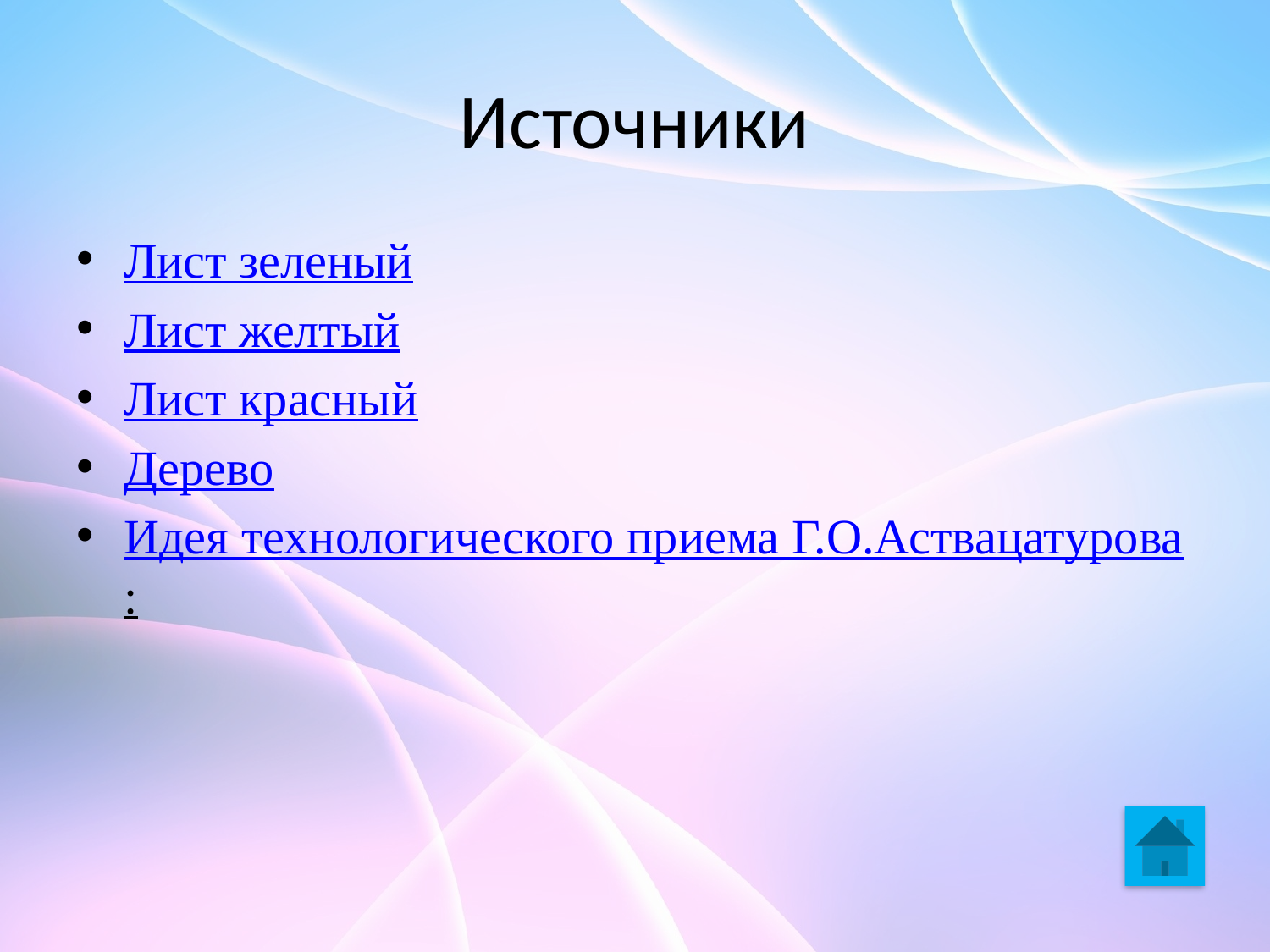

# Источники
Лист зеленый
Лист желтый
Лист красный
Дерево
Идея технологического приема Г.О.Аствацатурова: